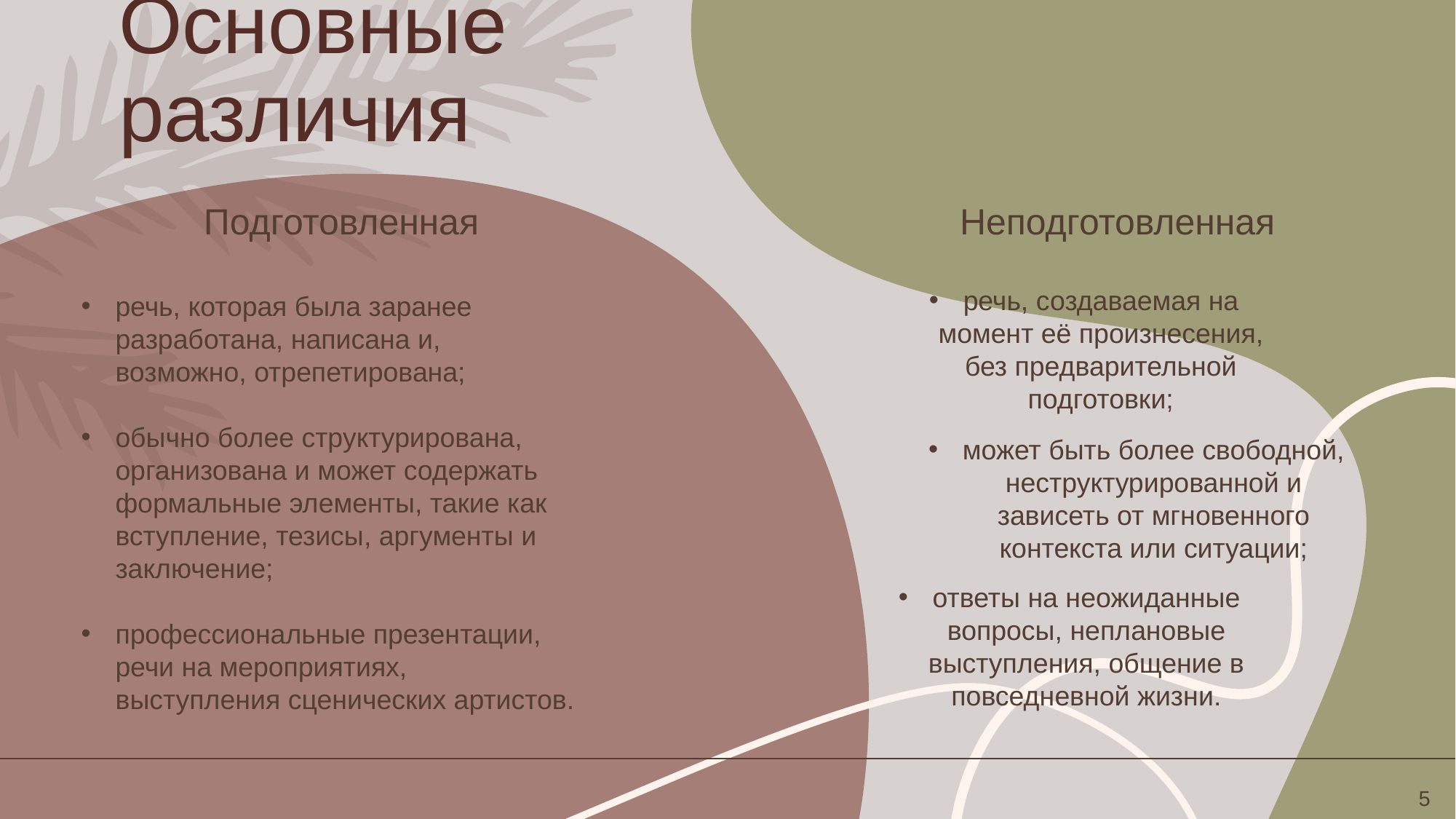

# Основные различия
Неподготовленная
Подготовленная
речь, создаваемая на момент её произнесения, без предварительной подготовки;

речь, которая была заранее разработана, написана и, возможно, отрепетирована;

обычно более структурирована, организована и может содержать формальные элементы, такие как вступление, тезисы, аргументы и заключение;
профессиональные презентации, речи на мероприятиях, выступления сценических артистов.

может быть более свободной, неструктурированной и зависеть от мгновенного контекста или ситуации;

ответы на неожиданные вопросы, неплановые выступления, общение в повседневной жизни.

5